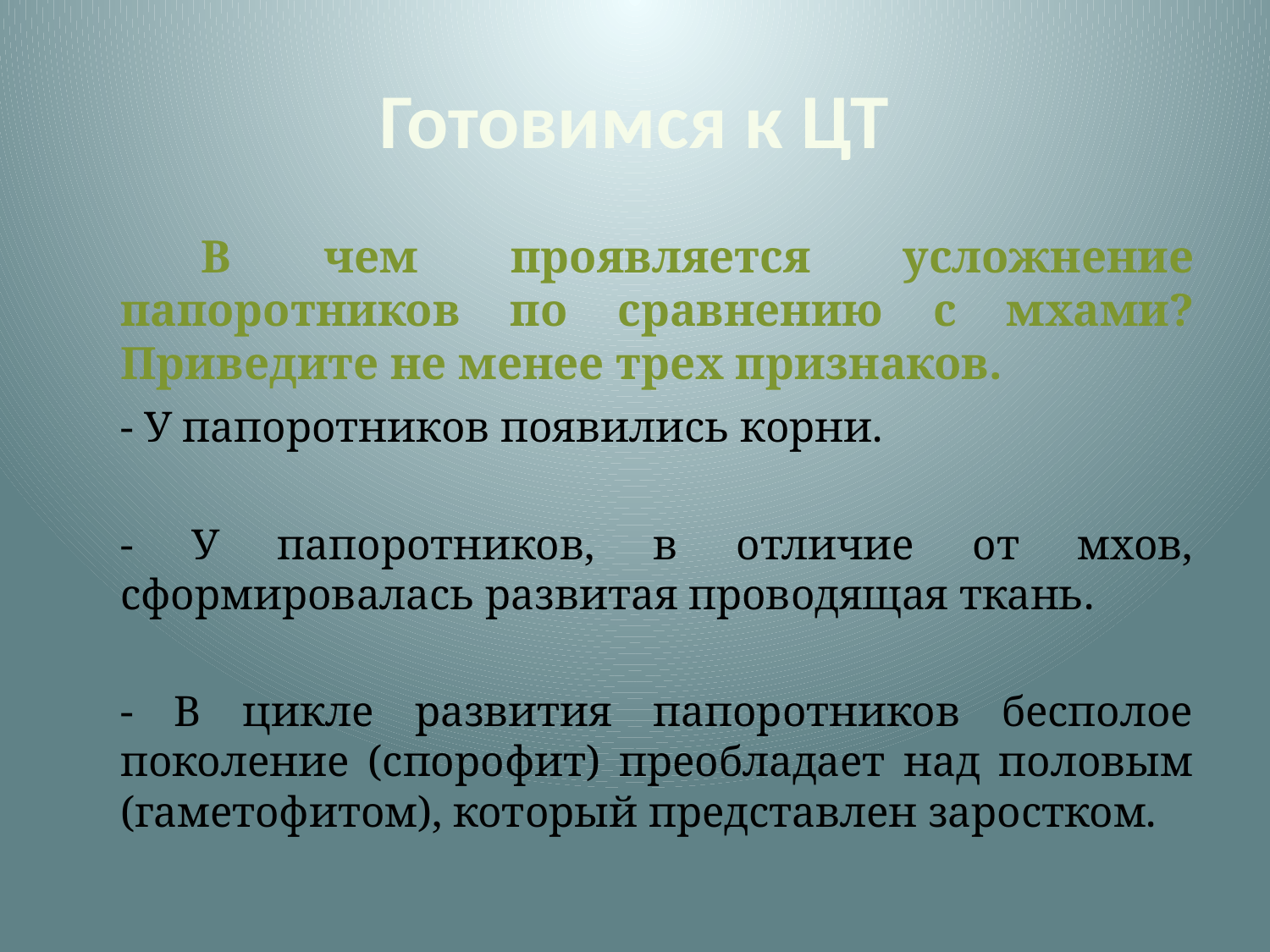

# Готовимся к ЦТ
 	В чем проявляется усложнение папоротников по сравнению с мхами? Приведите не менее трех признаков.
	- У папоротников появились корни.

	- У папоротников, в отличие от мхов, сформировалась развитая проводящая ткань.

	- В цикле развития папоротников бесполое поколение (спорофит) преобладает над половым (гаметофитом), который представлен заростком.